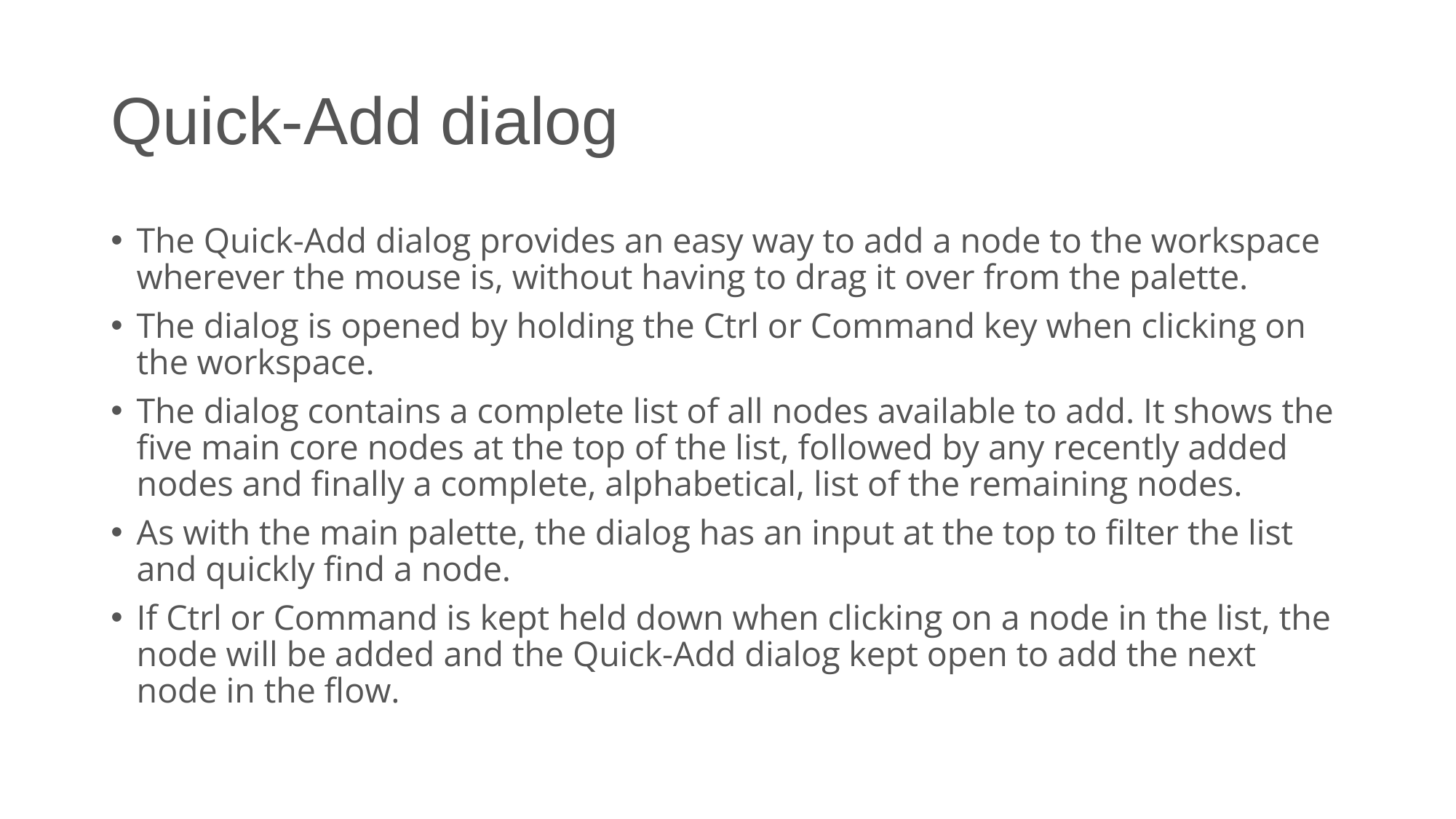

# Quick-Add dialog
The Quick-Add dialog provides an easy way to add a node to the workspace wherever the mouse is, without having to drag it over from the palette.
The dialog is opened by holding the Ctrl or Command key when clicking on the workspace.
The dialog contains a complete list of all nodes available to add. It shows the five main core nodes at the top of the list, followed by any recently added nodes and finally a complete, alphabetical, list of the remaining nodes.
As with the main palette, the dialog has an input at the top to filter the list and quickly find a node.
If Ctrl or Command is kept held down when clicking on a node in the list, the node will be added and the Quick-Add dialog kept open to add the next node in the flow.